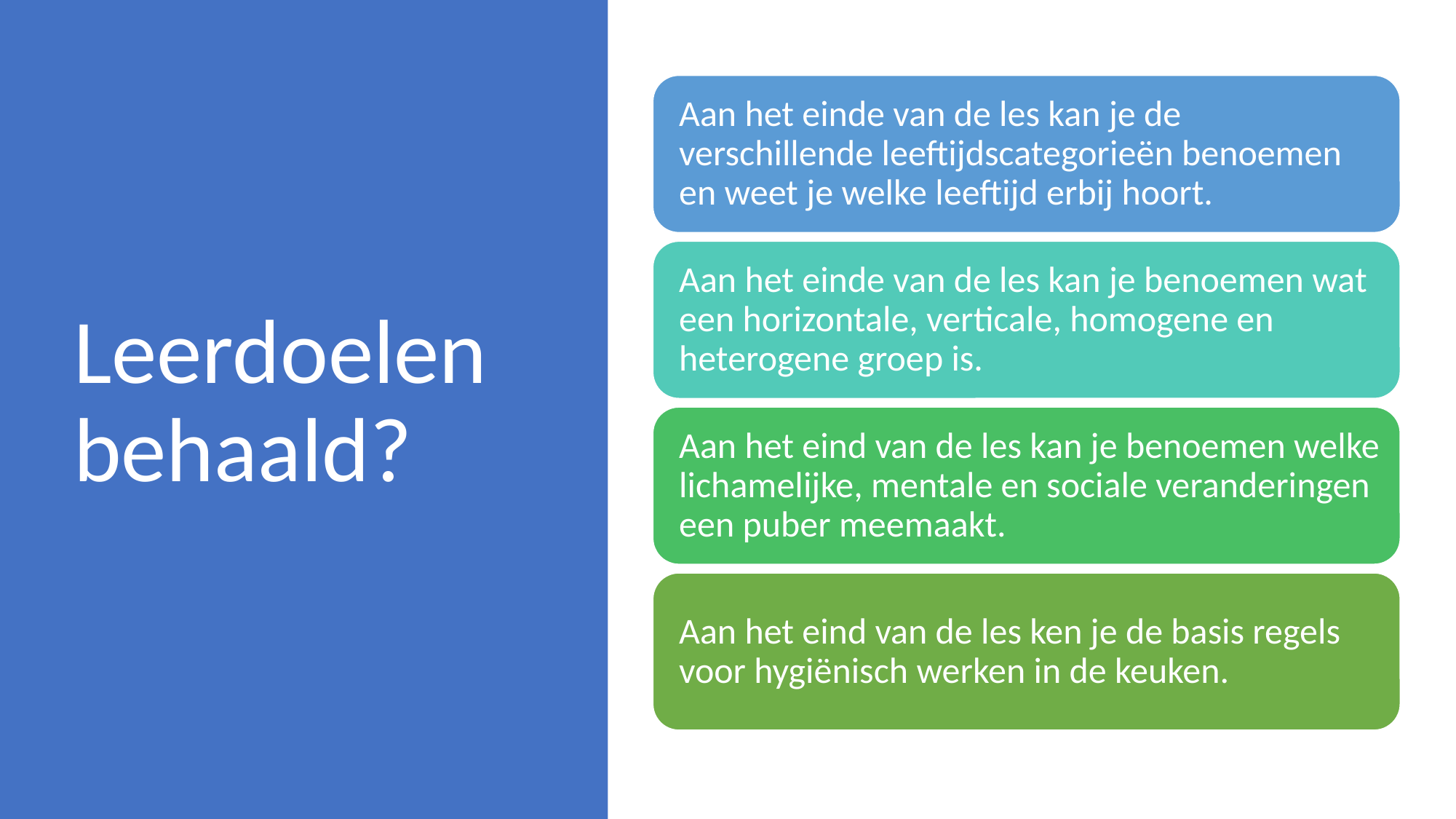

# Leerdoelen behaald?
Aan het einde van de les kan je de verschillende leeftijdscategorieën benoemen en weet je welke leeftijd erbij hoort.
Aan het einde van de les kan je benoemen wat een horizontale, verticale, homogene en heterogene groep is.
Aan het eind van de les kan je benoemen welke lichamelijke, mentale en sociale veranderingen een puber meemaakt.
Aan het eind van de les ken je de basis regels voor hygiënisch werken in de keuken.